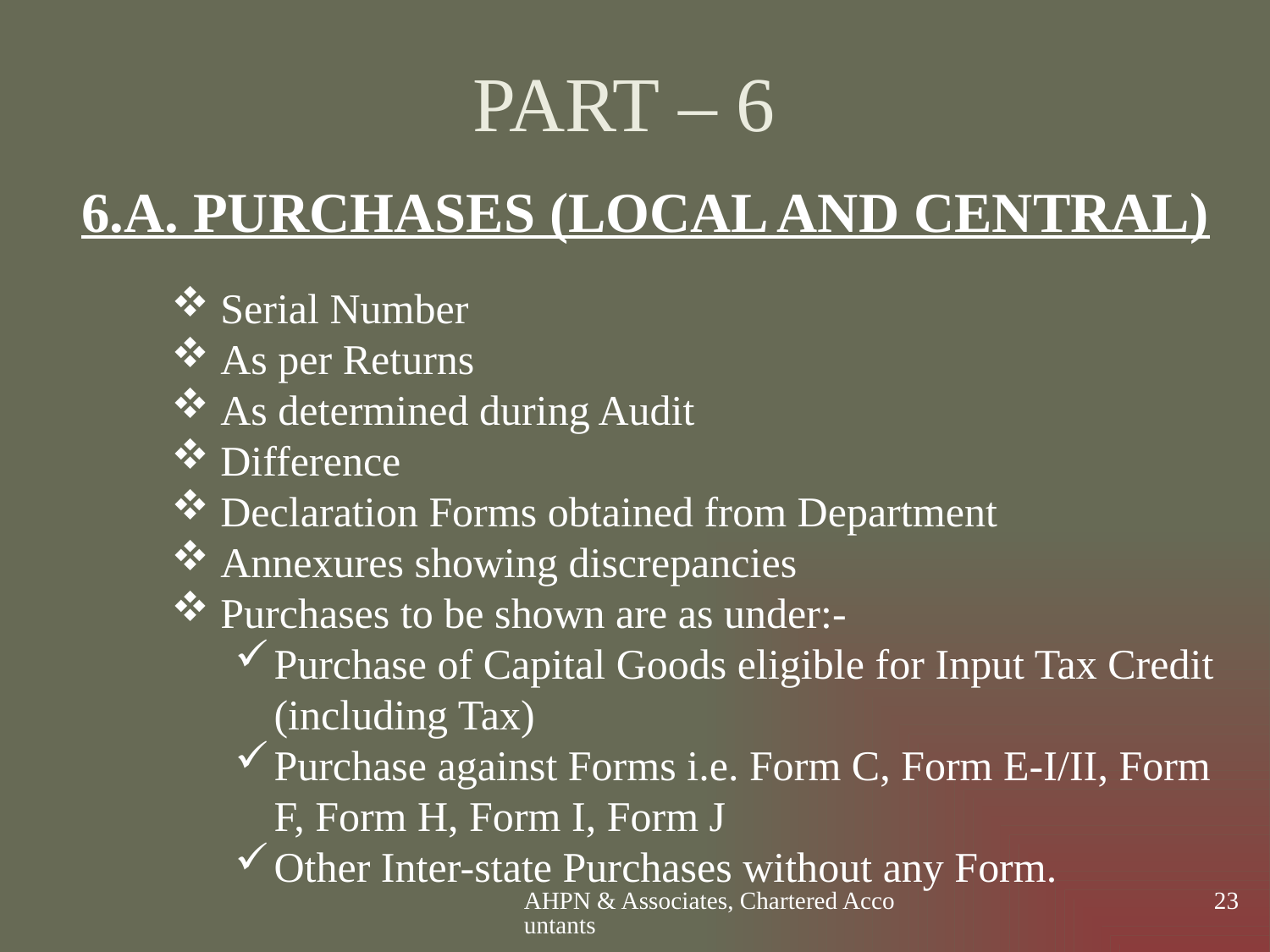

# PART – 6
6.A. PURCHASES (LOCAL AND CENTRAL)
 Serial Number
 As per Returns
 As determined during Audit
 Difference
 Declaration Forms obtained from Department
 Annexures showing discrepancies
 Purchases to be shown are as under:-
Purchase of Capital Goods eligible for Input Tax Credit (including Tax)
Purchase against Forms i.e. Form C, Form E-I/II, Form F, Form H, Form I, Form J
Other Inter-state Purchases without any Form.
AHPN & Associates, Chartered Accountants
23